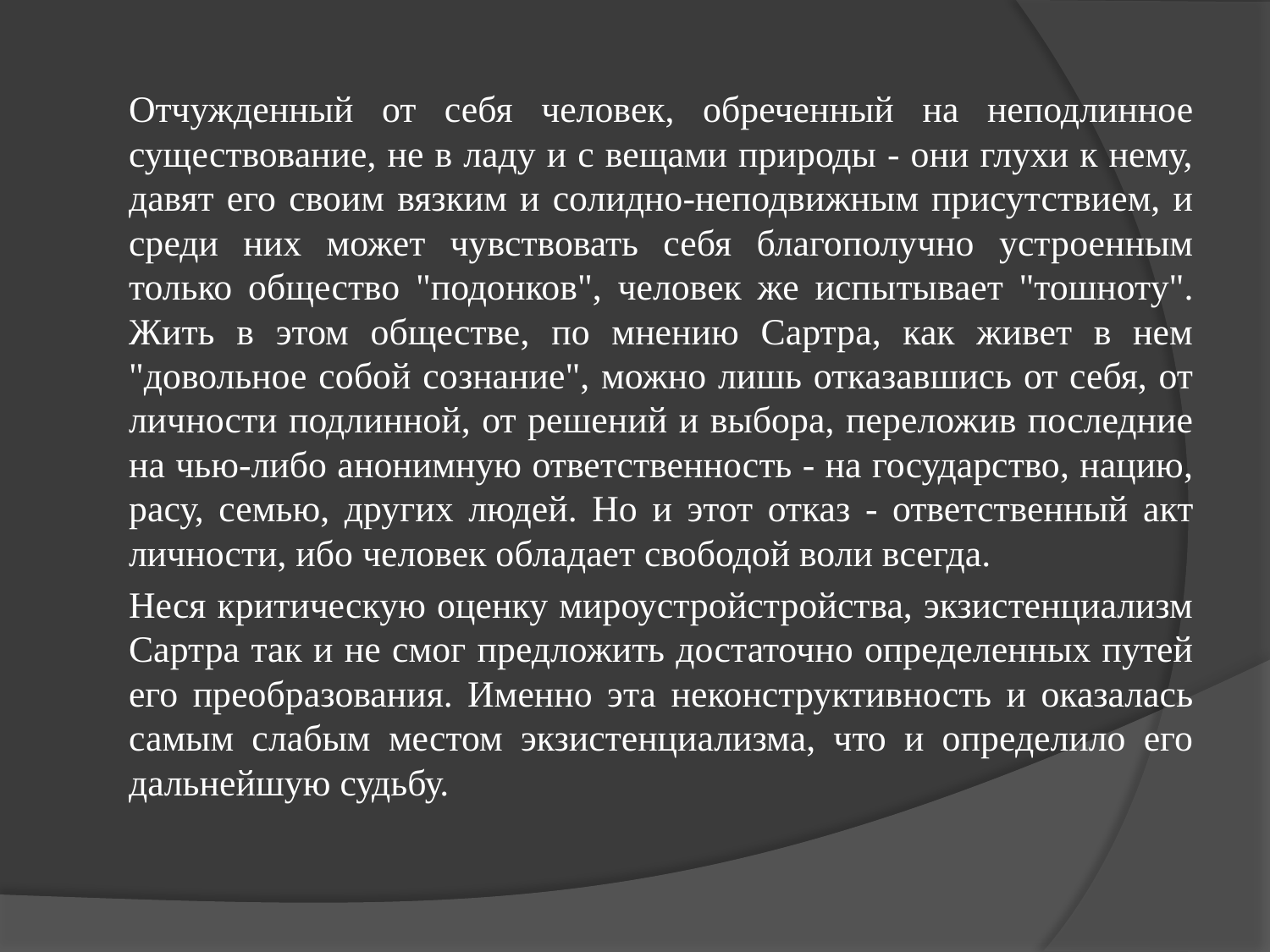

Отчужденный от себя человек, обреченный на неподлинное существование, не в ладу и с вещами природы - они глухи к нему, давят его своим вязким и солидно-неподвижным присутствием, и среди них может чувствовать себя благополучно устроенным только общество "подонков", человек же испытывает "тошноту". Жить в этом обществе, по мнению Сартра, как живет в нем "довольное собой сознание", можно лишь отказавшись от себя, от личности подлинной, от решений и выбора, переложив последние на чью-либо анонимную ответственность - на государство, нацию, расу, семью, других людей. Но и этот отказ - ответственный акт личности, ибо человек обладает свободой воли всегда.
		Неся критическую оценку мироустройстройства, экзистенциализм Сартра так и не смог предложить достаточно определенных путей его преобразования. Именно эта неконструктивность и оказалась самым слабым местом экзистенциализма, что и определило его дальнейшую судьбу.